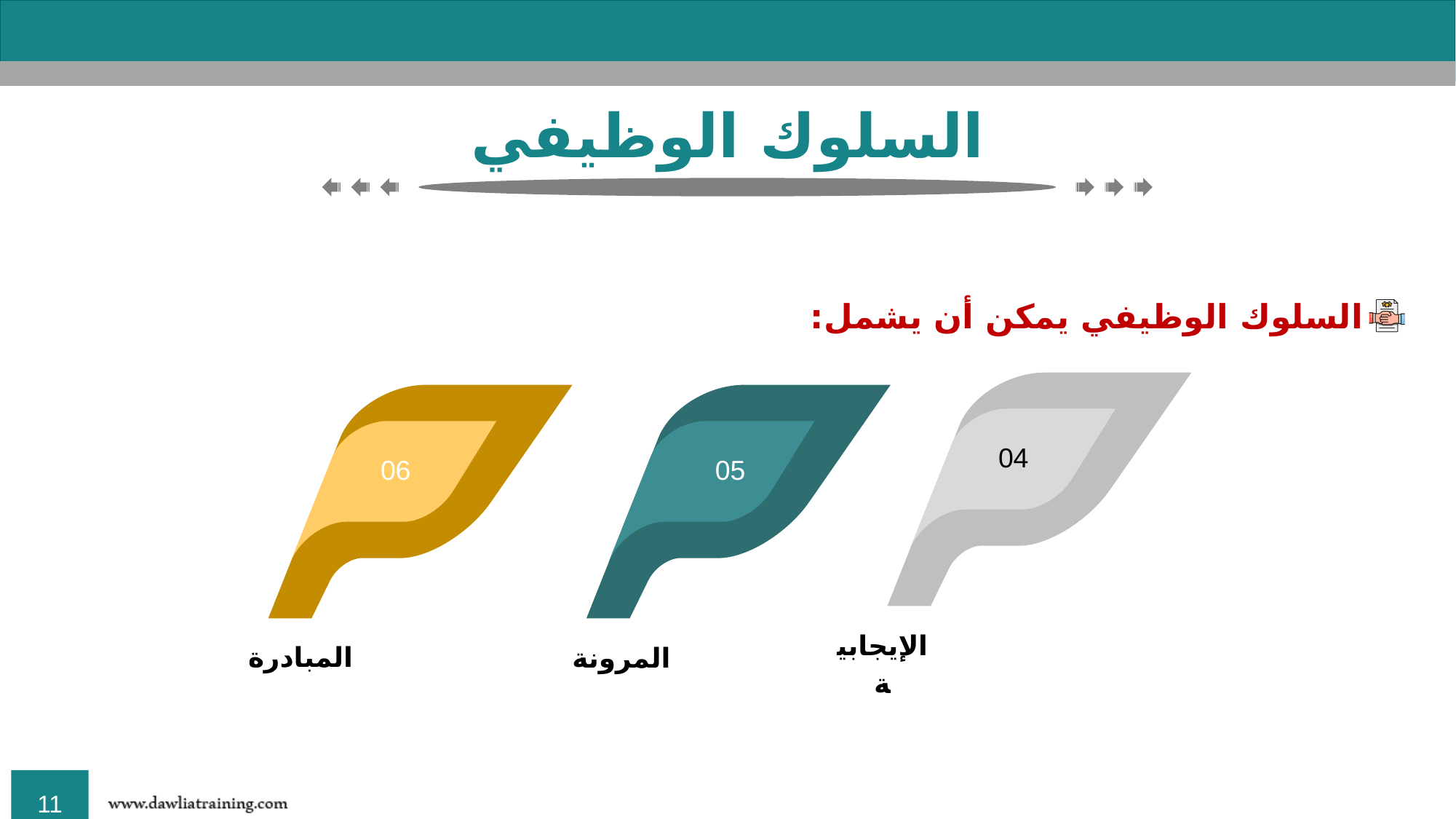

السلوك الوظيفي

السلوك الوظيفي يمكن أن يشمل:

04
الإيجابية

06
المبادرة

05
المرونة